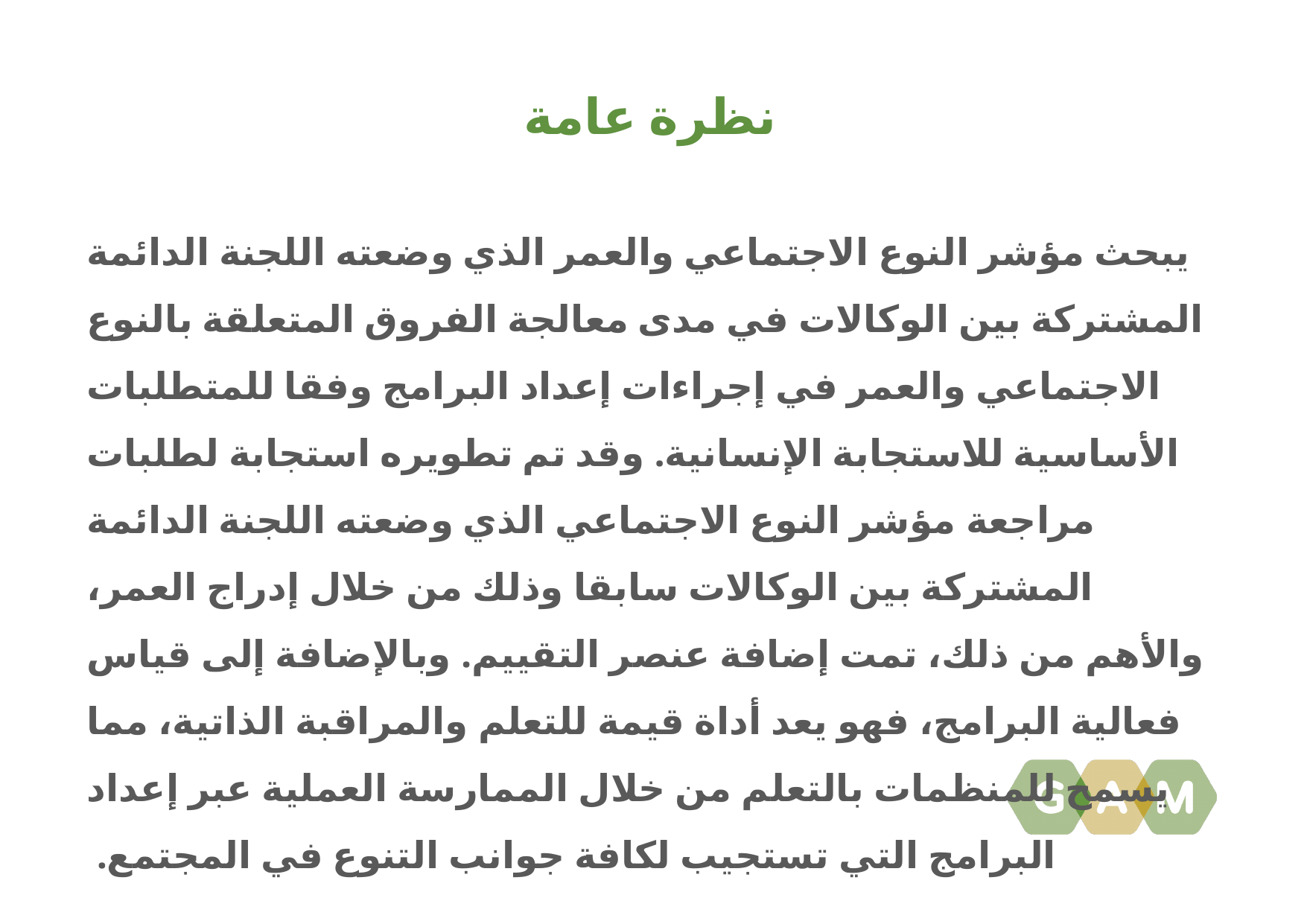

نظرة عامة
یبحث مؤشر النوع الاجتماعي والعمر الذي وضعته اللجنة الدائمة المشتركة بین الوكالات في مدى معالجة الفروق المتعلقة بالنوع الاجتماعي والعمر في إجراءات إعداد البرامج وفقا للمتطلبات الأساسیة للاستجابة الإنسانیة. وقد تم تطویره استجابة لطلبات مراجعة مؤشر النوع الاجتماعي الذي وضعته اللجنة الدائمة المشتركة بین الوكالات سابقا وذلك من خلال إدراج العمر، والأھم من ذلك، تمت إضافة عنصر التقييم. وبالإضافة إلى قیاس فعالیة البرامج، فھو یعد أداة قیمة للتعلم والمراقبة الذاتیة، مما یسمح للمنظمات بالتعلم من خلال الممارسة العملیة عبر إعداد البرامج التي تستجیب لكافة جوانب التنوع في المجتمع.